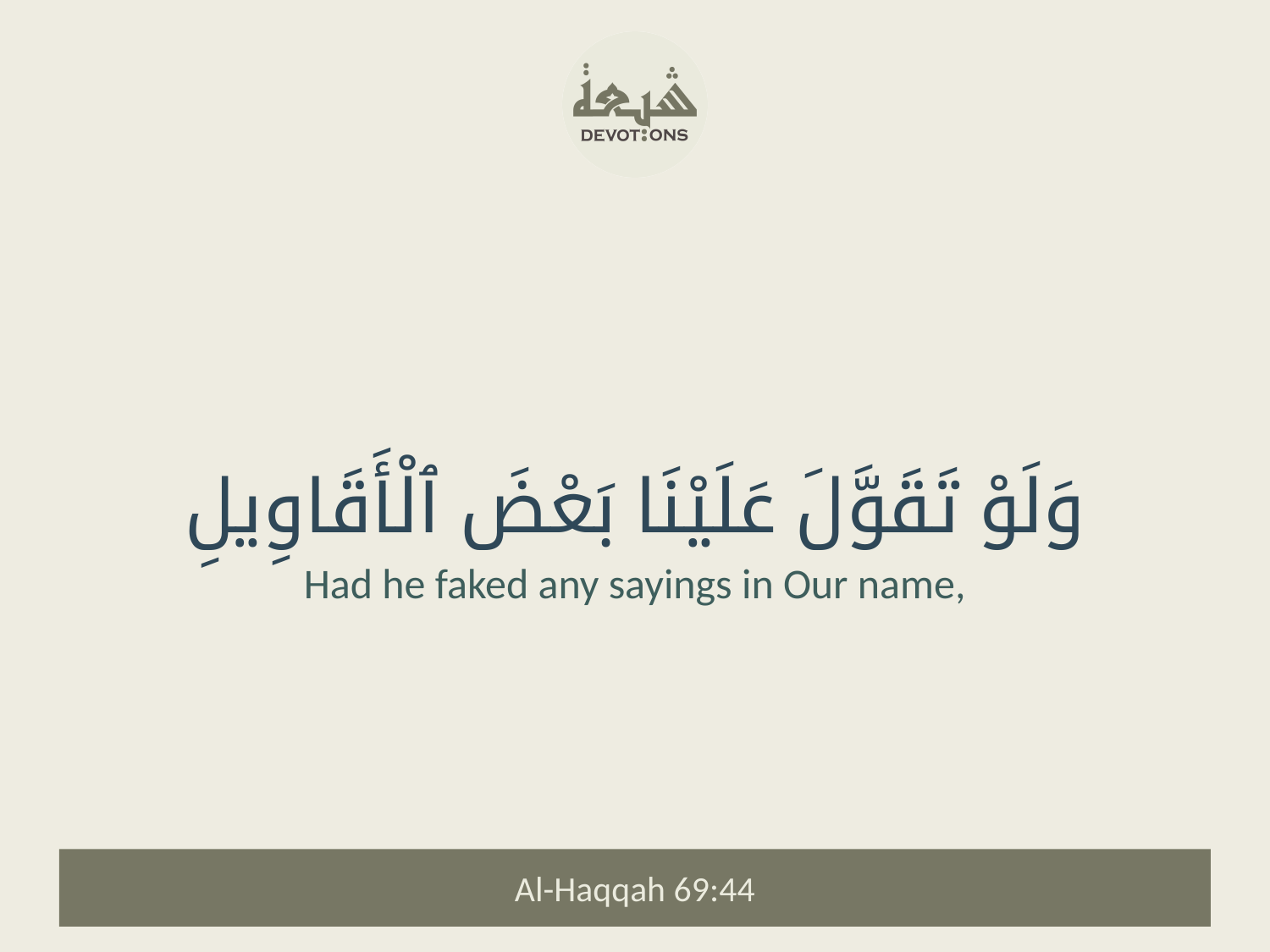

وَلَوْ تَقَوَّلَ عَلَيْنَا بَعْضَ ٱلْأَقَاوِيلِ
Had he faked any sayings in Our name,
Al-Haqqah 69:44